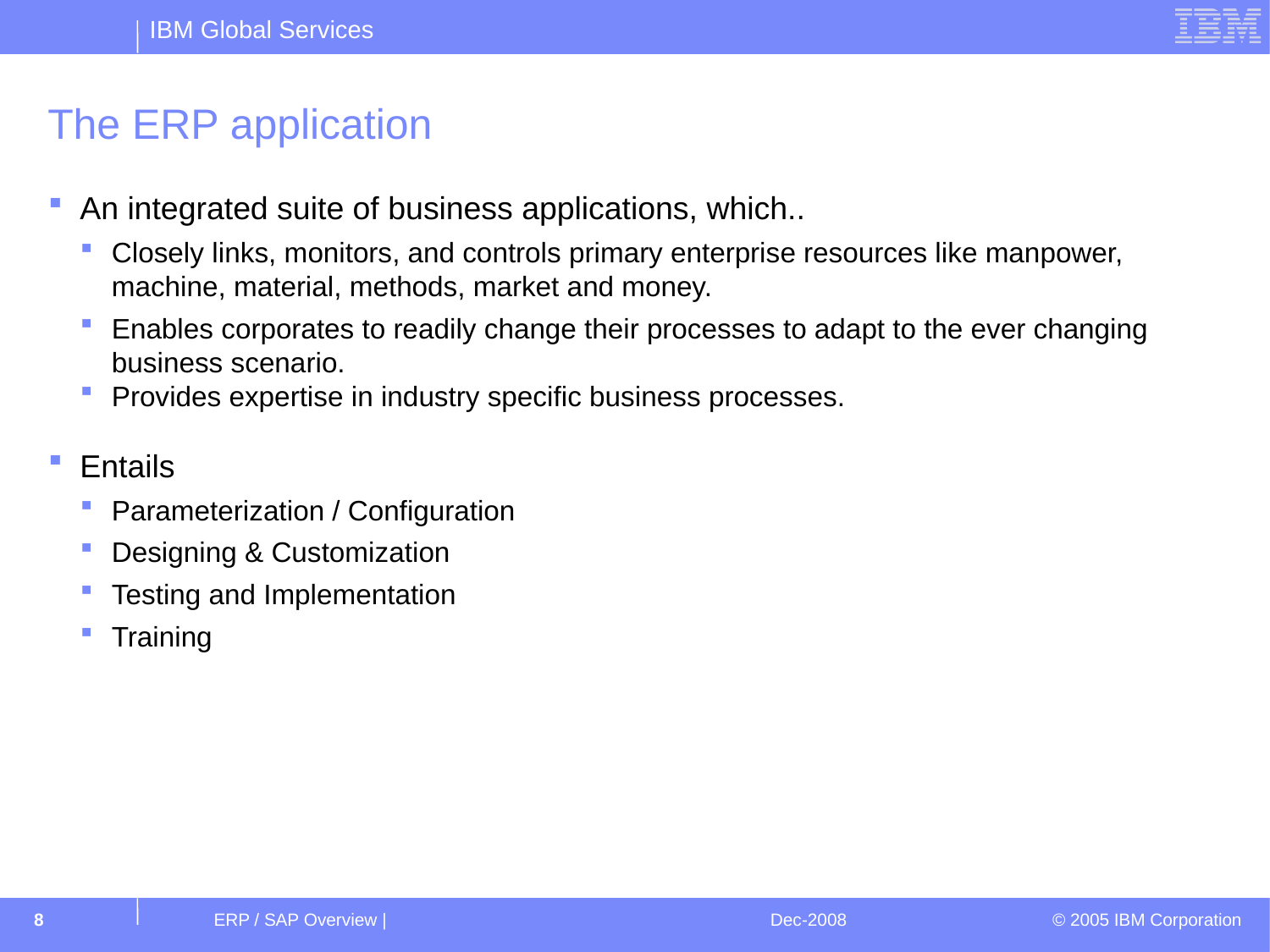

# The ERP application
An integrated suite of business applications, which..
Closely links, monitors, and controls primary enterprise resources like manpower, machine, material, methods, market and money.
Enables corporates to readily change their processes to adapt to the ever changing business scenario.
Provides expertise in industry specific business processes.
Entails
Parameterization / Configuration
Designing & Customization
Testing and Implementation
Training

8
ERP / SAP Overview |
Dec-2008